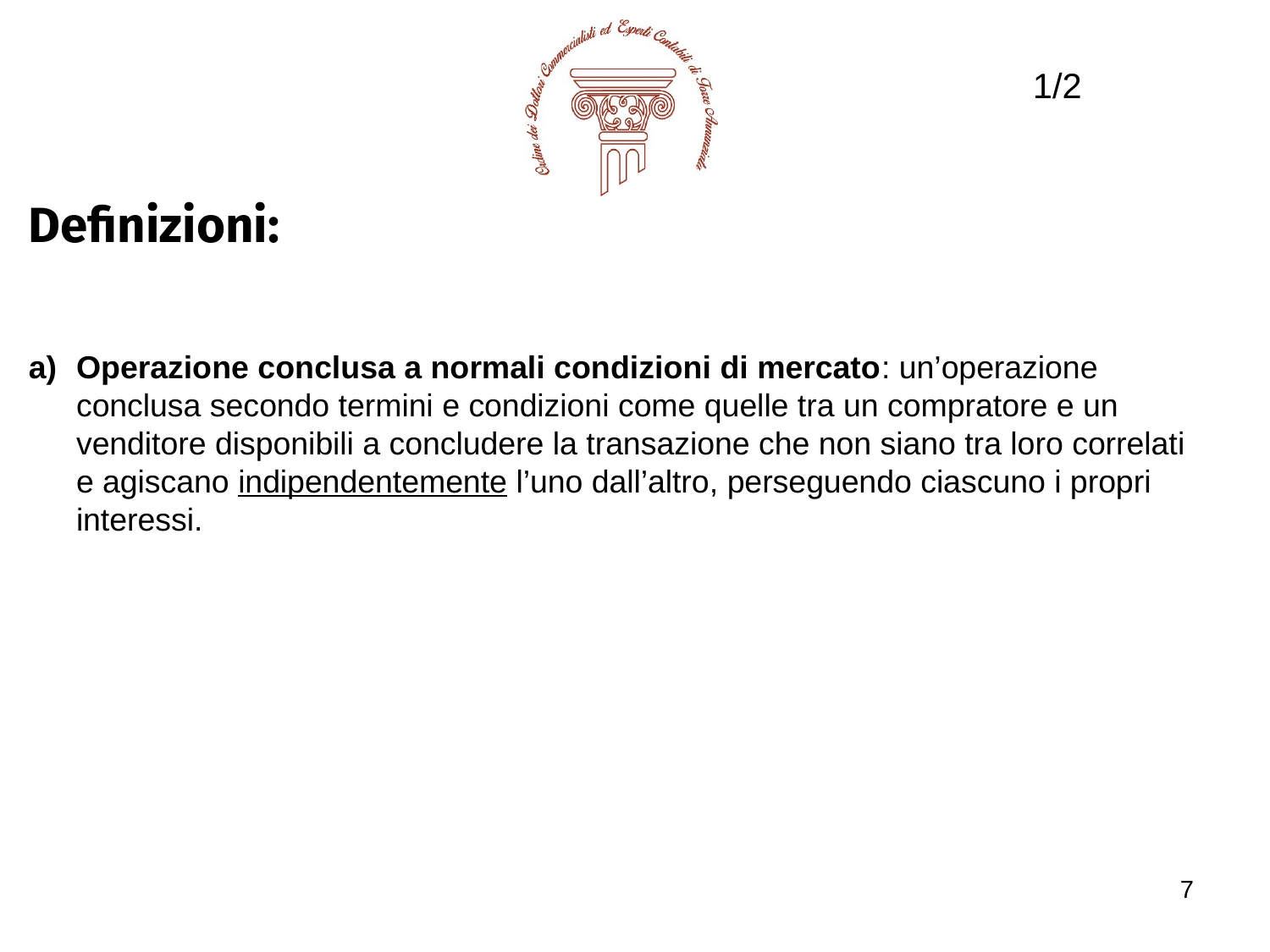

1/2
Definizioni:

Operazione conclusa a normali condizioni di mercato: un’operazione conclusa secondo termini e condizioni come quelle tra un compratore e un venditore disponibili a concludere la transazione che non siano tra loro correlati e agiscano indipendentemente l’uno dall’altro, perseguendo ciascuno i propri interessi.

7